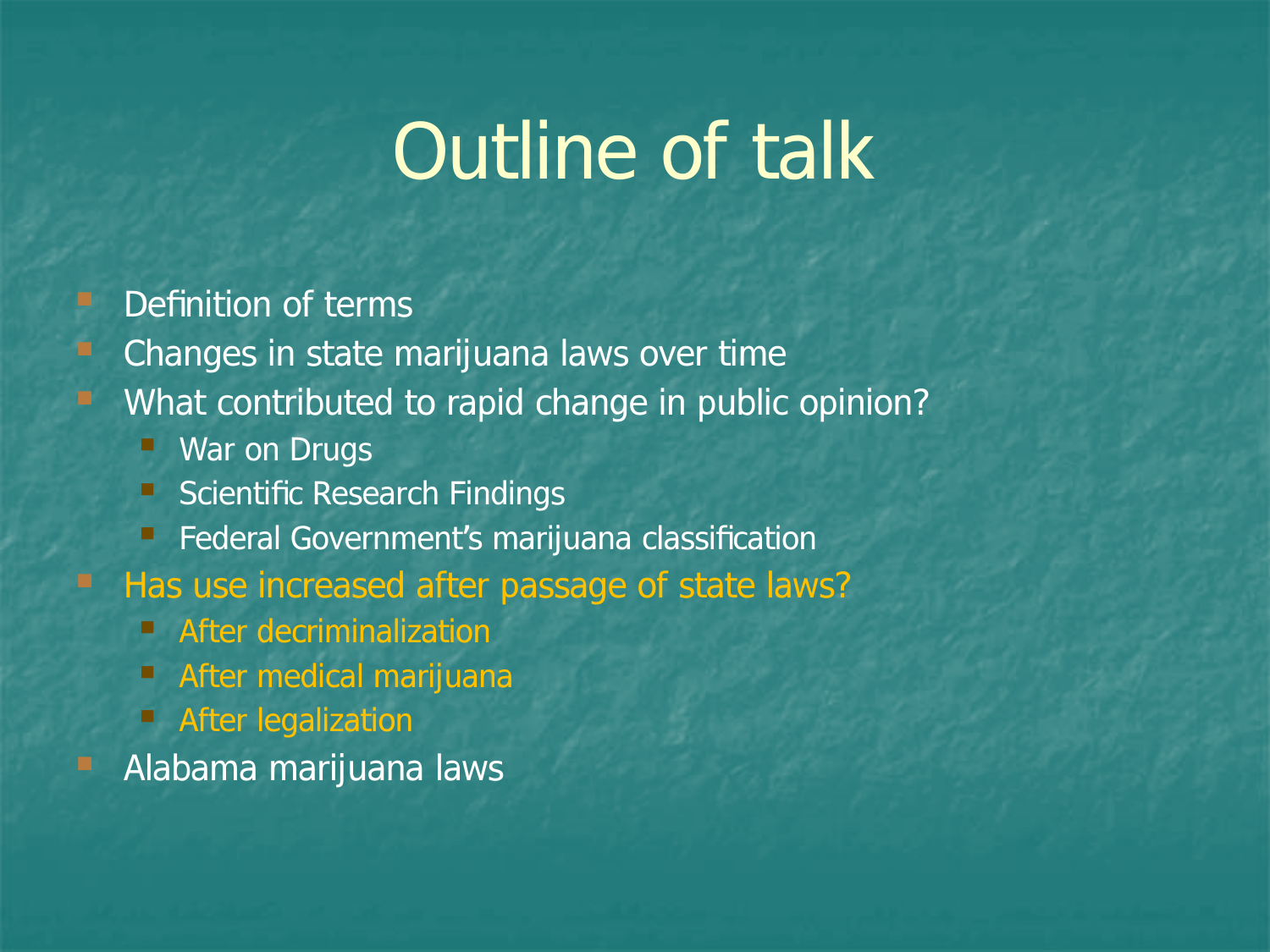

# Outline of talk
Definition of terms
Changes in state marijuana laws over time
What contributed to rapid change in public opinion?
War on Drugs
Scientific Research Findings
Federal Government’s marijuana classification
Has use increased after passage of state laws?
After decriminalization
After medical marijuana
After legalization
Alabama marijuana laws